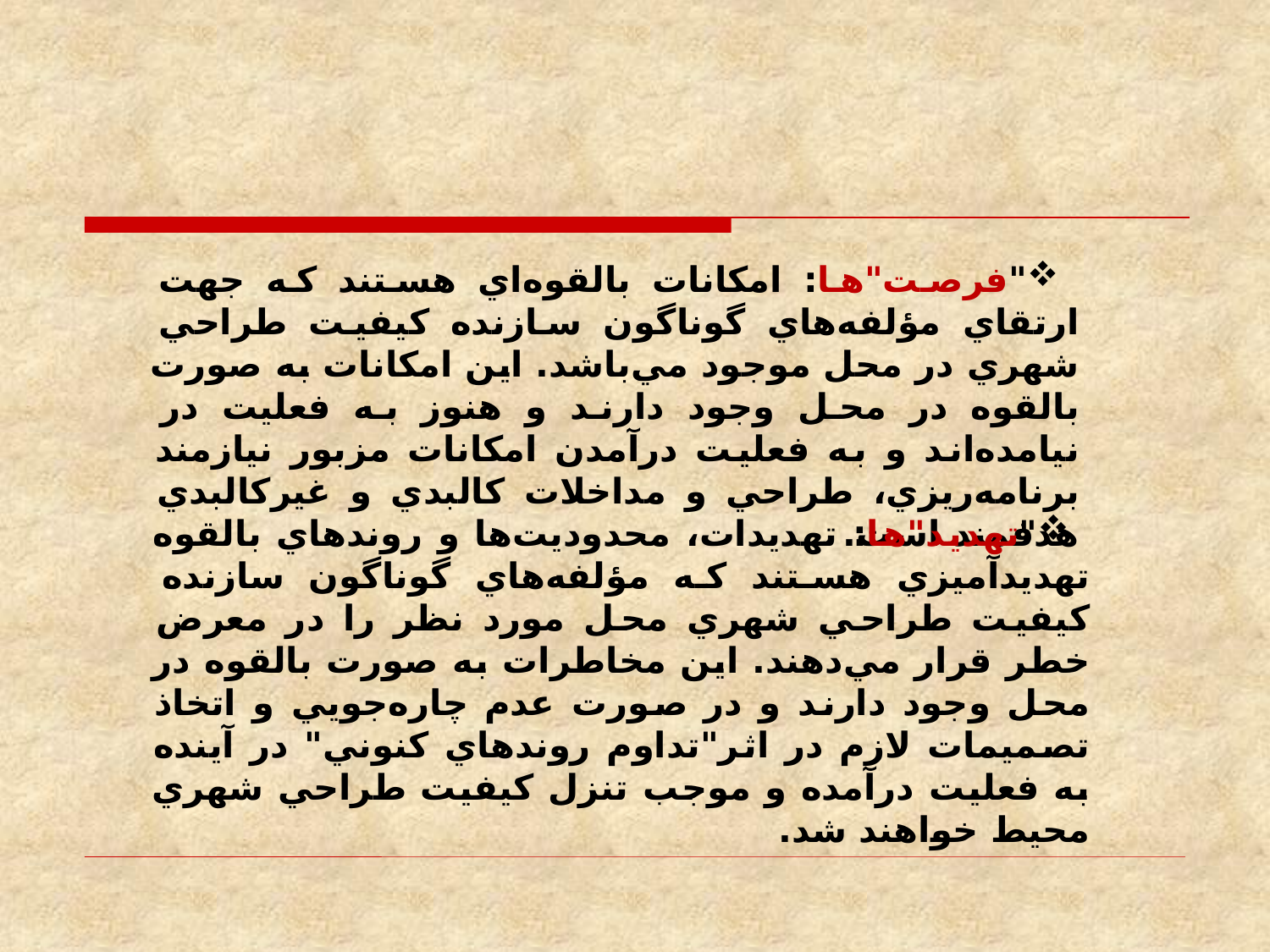

"فرصت"ها: امكانات بالقوه‌اي هستند كه جهت ارتقاي مؤلفه‌هاي گوناگون سازنده كيفيت طراحي شهري در محل موجود مي‌باشد. اين امكانات به صورت بالقوه در محل وجود دارند و هنوز به فعليت در نيامده‌اند و به فعليت درآمدن امكانات مزبور نيازمند برنامه‌ريزي، طراحي و مداخلات كالبدي و غيركالبدي هدفمند است.
"تهديد"ها: تهديدات، محدوديت‌ها و روندهاي بالقوه تهديدآميزي هستند كه مؤلفه‌هاي گوناگون سازنده كيفيت طراحي شهري محل مورد نظر را در معرض خطر قرار مي‌دهند. اين مخاطرات به صورت بالقوه در محل وجود دارند و در صورت عدم چاره‌جويي و اتخاذ تصميمات لازم در اثر"تداوم روندهاي كنوني" در آينده به فعليت درآمده و موجب تنزل كيفيت طراحي شهري محيط خواهند شد.